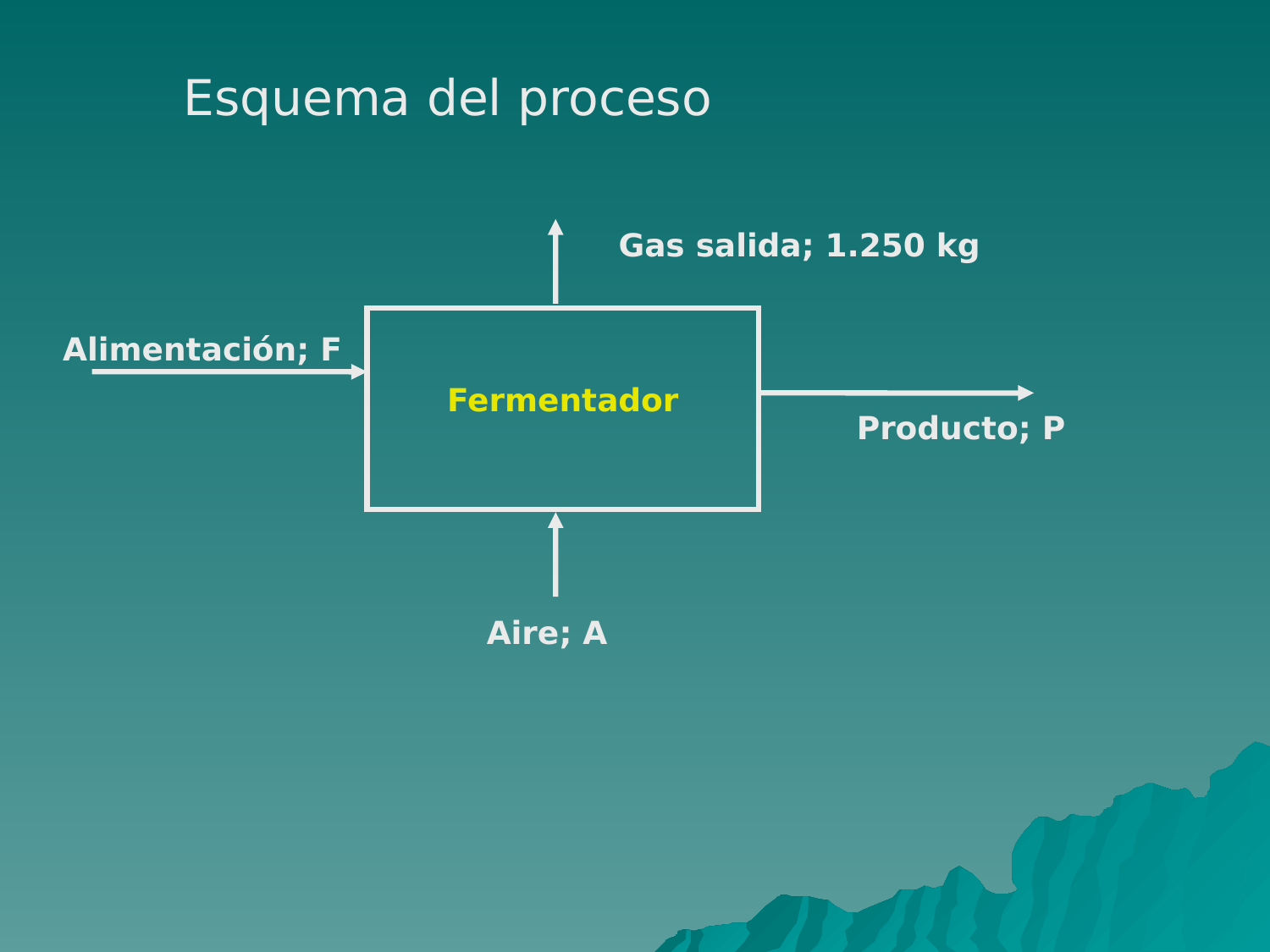

Esquema del proceso
Gas salida; 1.250 kg

Alimentación; F

Fermentador

Producto; P

Aire; A